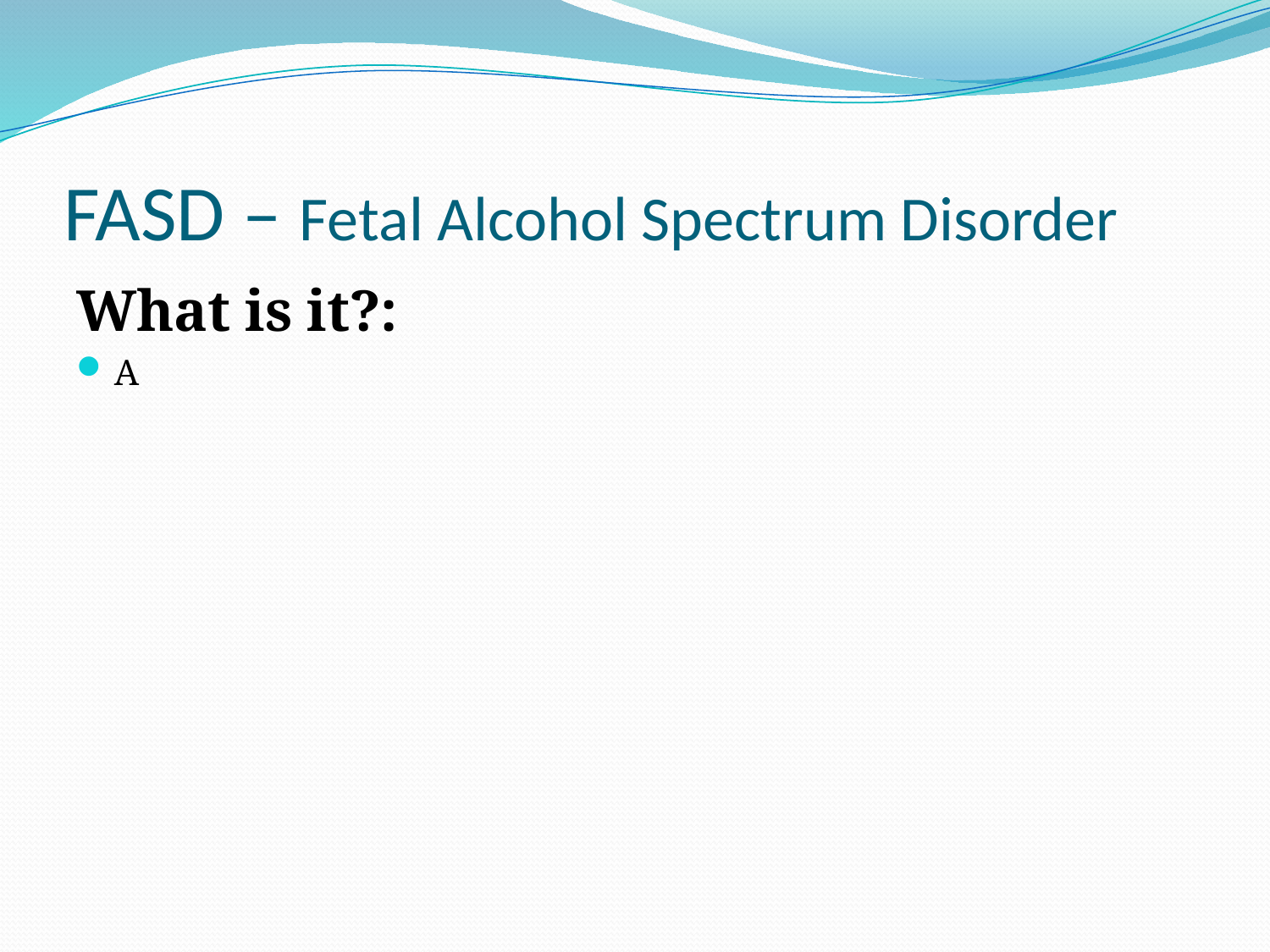

# FASD – Fetal Alcohol Spectrum Disorder
What is it?:
A